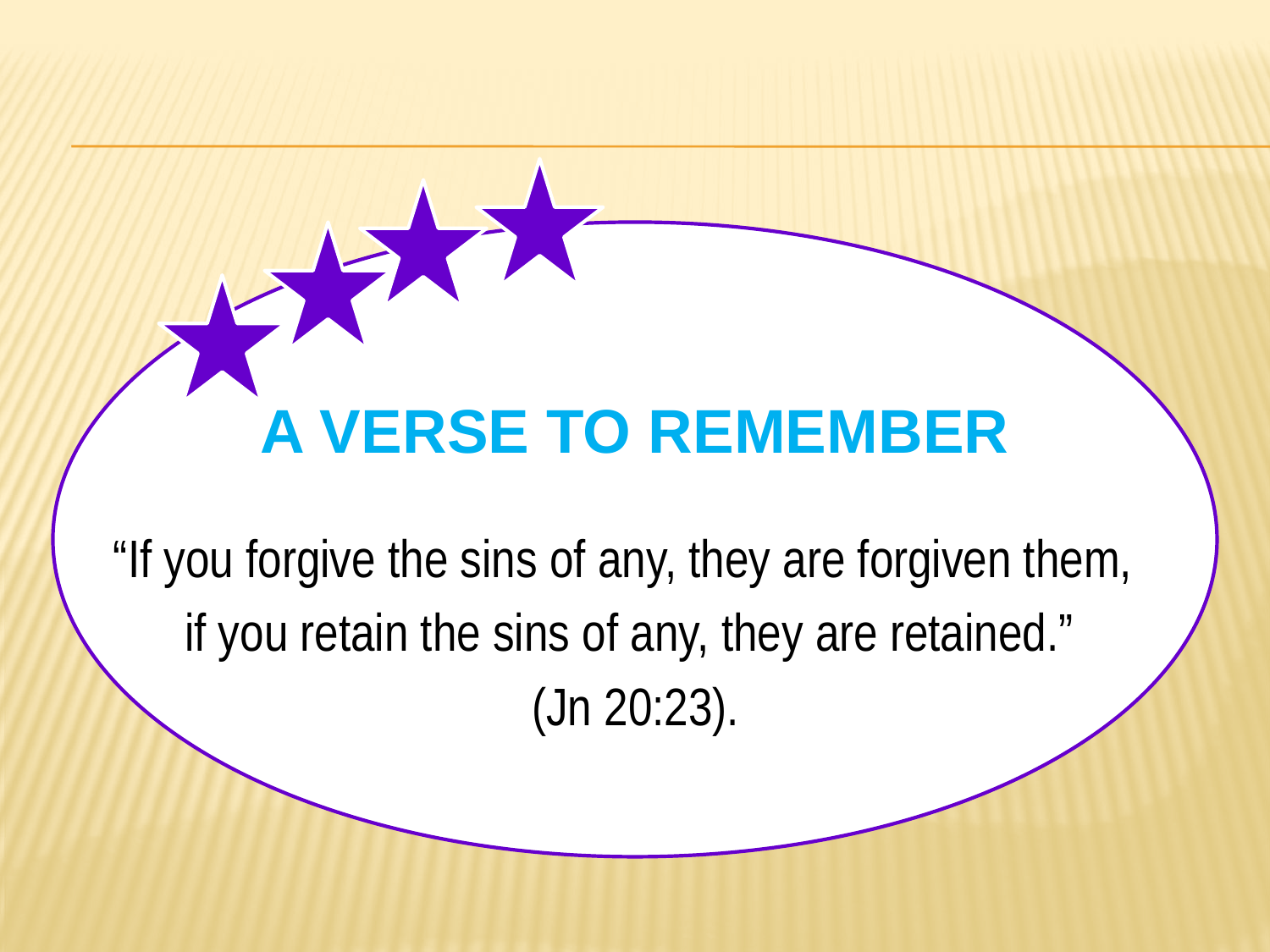

# A Verse to Remember
“If you forgive the sins of any, they are forgiven them,
if you retain the sins of any, they are retained.”
 (Jn 20:23).